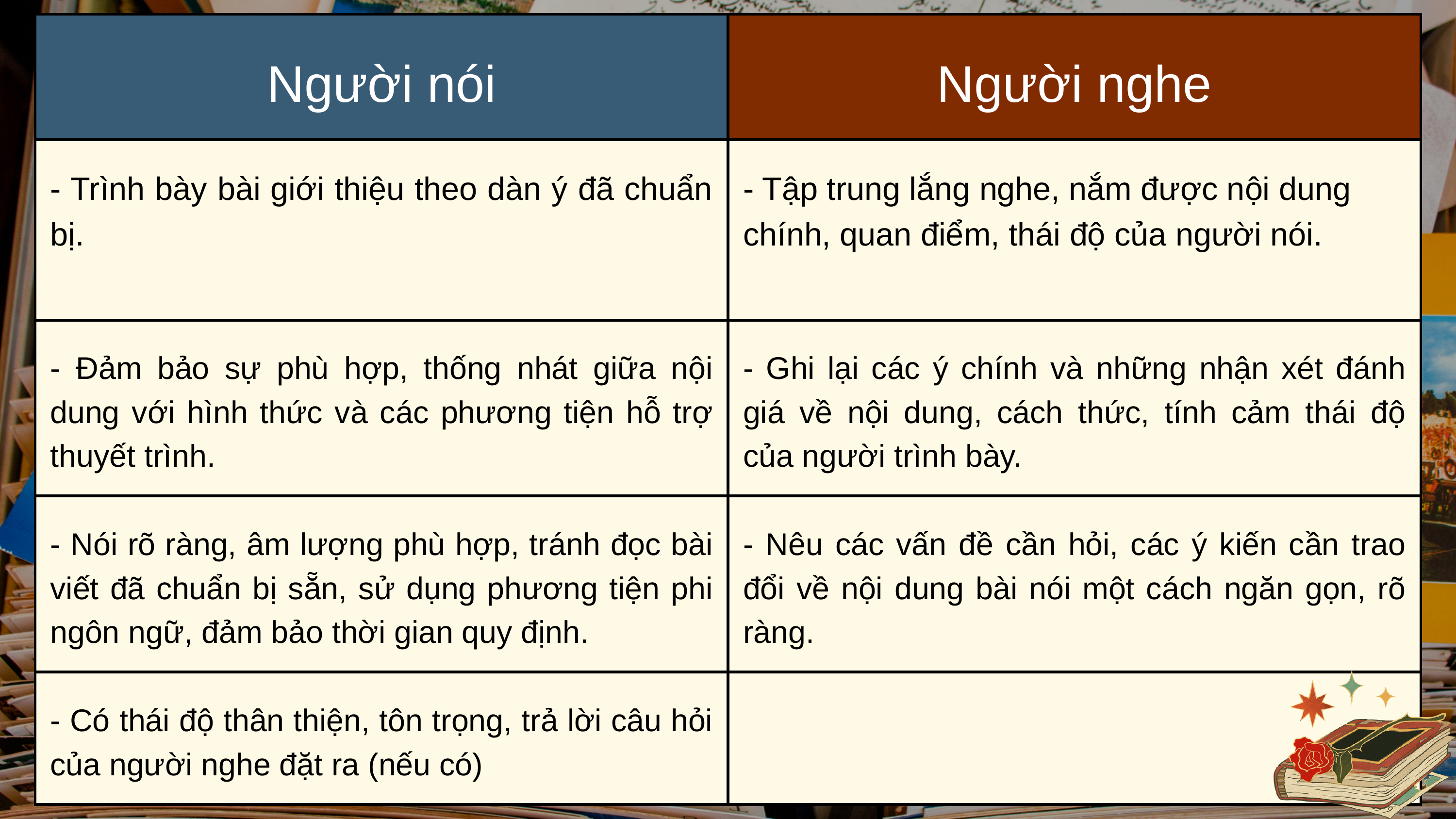

| Người nói | Người nghe |
| --- | --- |
| - Trình bày bài giới thiệu theo dàn ý đã chuẩn bị. | - Tập trung lắng nghe, nắm được nội dung chính, quan điểm, thái độ của người nói. |
| - Đảm bảo sự phù hợp, thống nhát giữa nội dung với hình thức và các phương tiện hỗ trợ thuyết trình. | - Ghi lại các ý chính và những nhận xét đánh giá về nội dung, cách thức, tính cảm thái độ của người trình bày. |
| - Nói rõ ràng, âm lượng phù hợp, tránh đọc bài viết đã chuẩn bị sẵn, sử dụng phương tiện phi ngôn ngữ, đảm bảo thời gian quy định. | - Nêu các vấn đề cần hỏi, các ý kiến cần trao đổi về nội dung bài nói một cách ngăn gọn, rõ ràng. |
| - Có thái độ thân thiện, tôn trọng, trả lời câu hỏi của người nghe đặt ra (nếu có) |  |